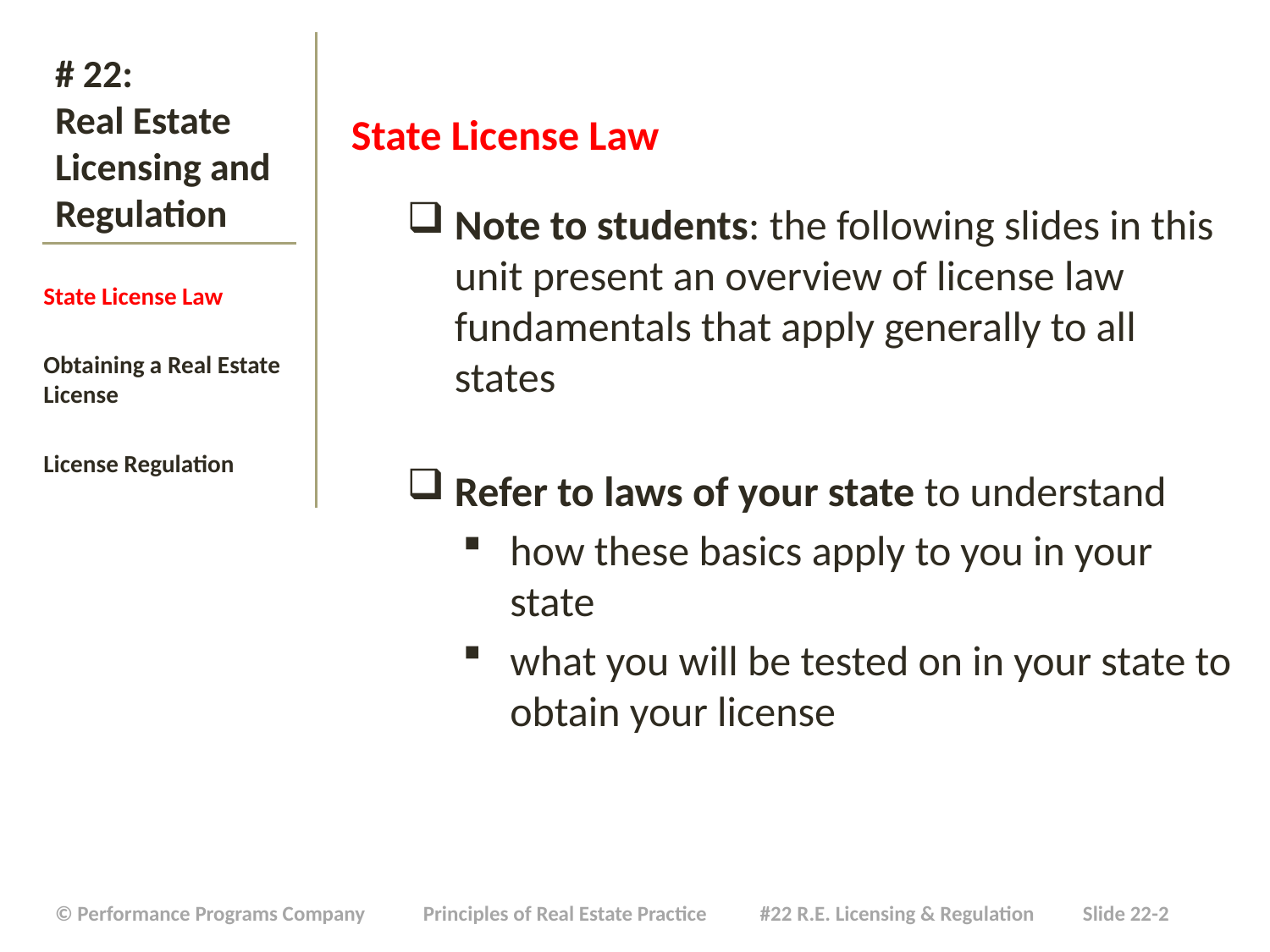

State License Law

Note to students: the following slides in this unit present an overview of license law fundamentals that apply generally to all states
Refer to laws of your state to understand
how these basics apply to you in your state
what you will be tested on in your state to obtain your license

# # 22: Real Estate Licensing and Regulation

State License Law

Obtaining a Real Estate License

License Regulation

| © Performance Programs Company Principles of Real Estate Practice #22 R.E. Licensing & Regulation Slide 22-2 |
| --- |